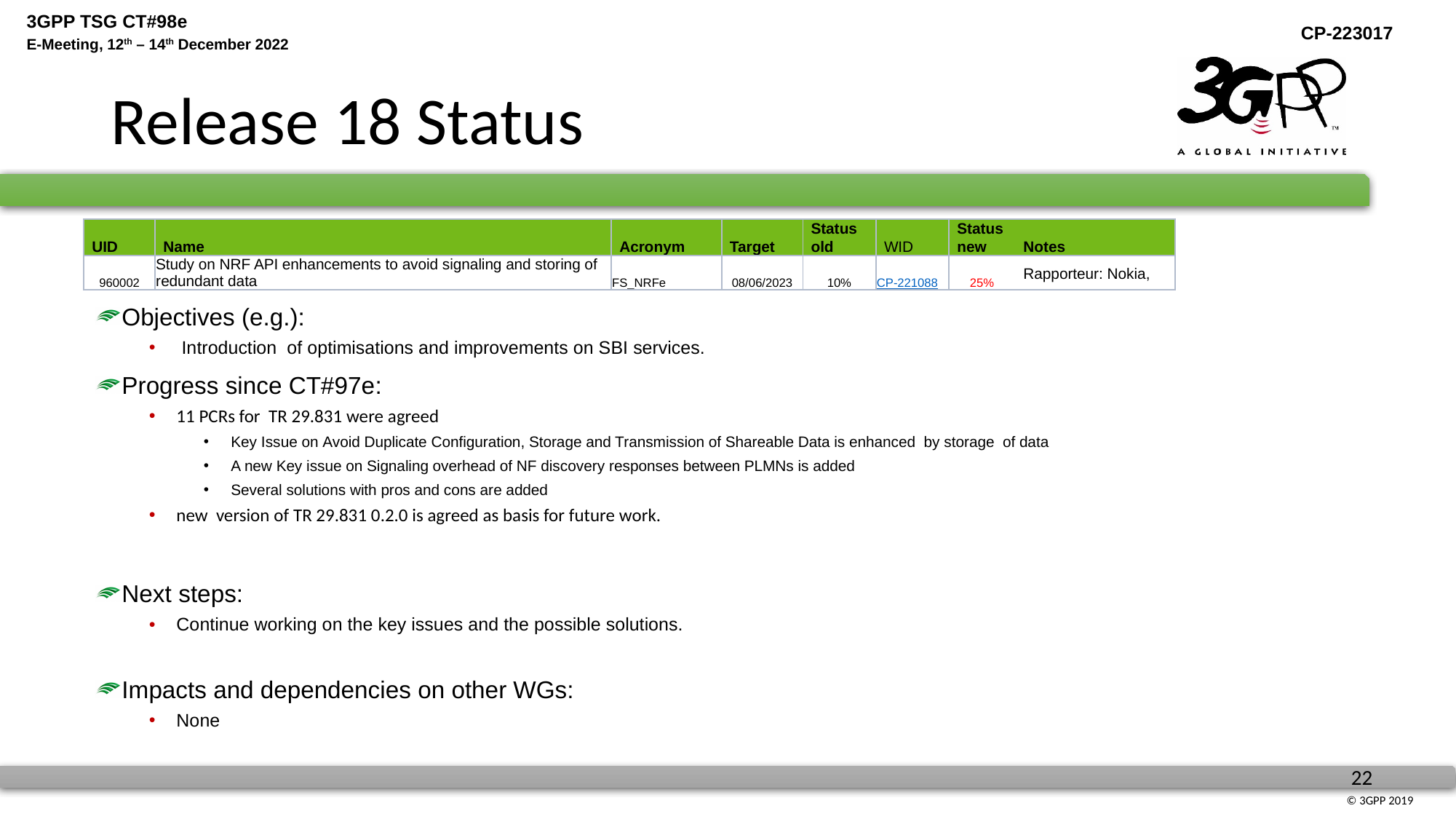

# Release 18 Status
| UID | Name | Acronym | Target | Status old | WID | Status new | Notes |
| --- | --- | --- | --- | --- | --- | --- | --- |
| 960002 | Study on NRF API enhancements to avoid signaling and storing of redundant data | FS\_NRFe | 08/06/2023 | 10% | CP-221088 | 25% | Rapporteur: Nokia, |
Objectives (e.g.):
 Introduction  of optimisations and improvements on SBI services.
Progress since CT#97e:
11 PCRs for  TR 29.831 were agreed
Key Issue on Avoid Duplicate Configuration, Storage and Transmission of Shareable Data is enhanced  by storage  of data
A new Key issue on Signaling overhead of NF discovery responses between PLMNs is added
Several solutions with pros and cons are added
new  version of TR 29.831 0.2.0 is agreed as basis for future work.

Next steps:
Continue working on the key issues and the possible solutions.

Impacts and dependencies on other WGs:
None